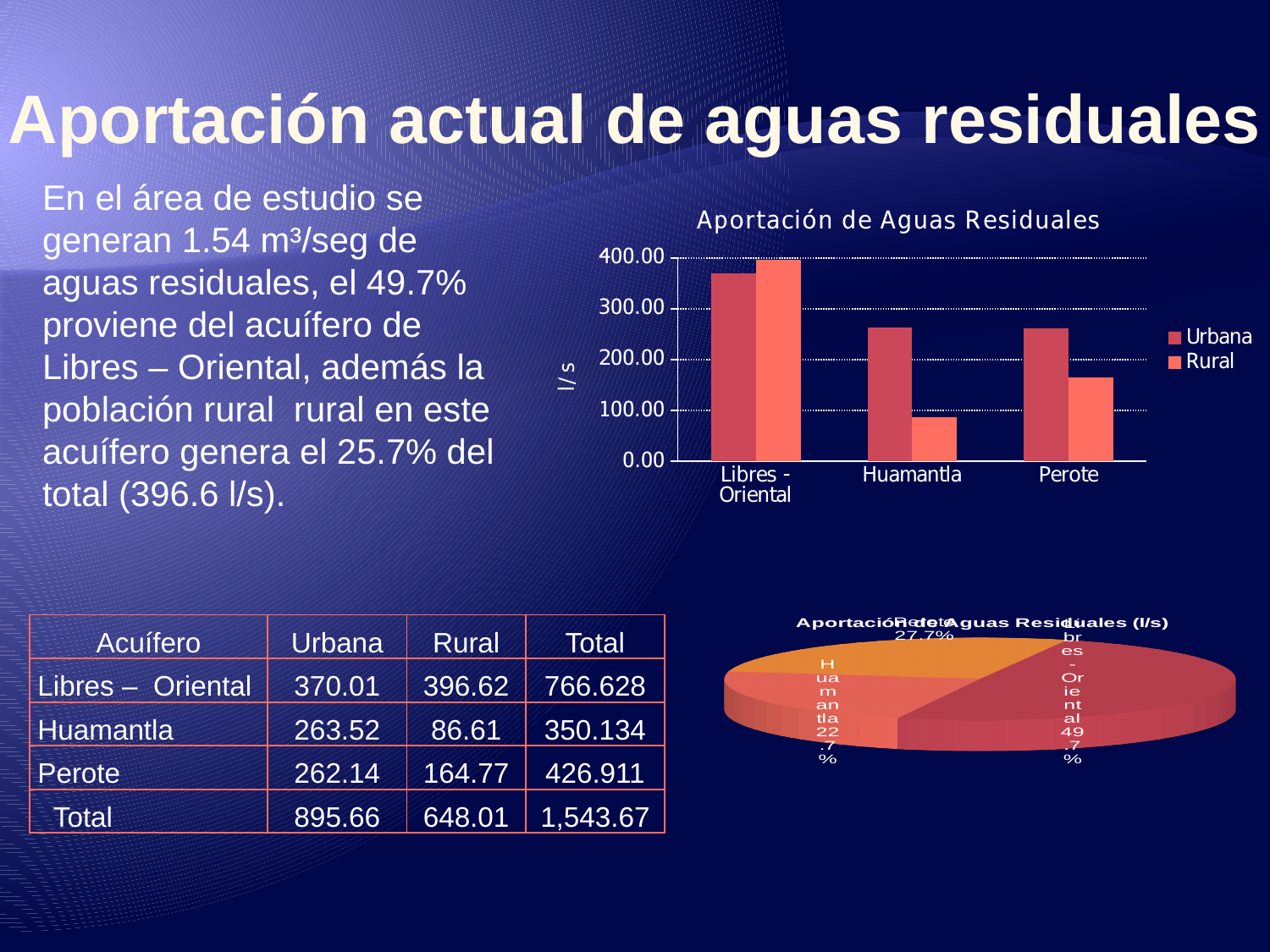

# Aportación actual de aguas residuales
En el área de estudio se generan 1.54 m³/seg de aguas residuales, el 49.7% proviene del acuífero de Libres – Oriental, además la población rural  rural en este acuífero genera el 25.7% del total (396.6 l/s).

### Chart: Aportación de Aguas Residuales

| Category | Urbana | Rural |
|---|---|---|
| Libres - Oriental | 370.0072156883196 | 396.62086204333286 |
| Huamantla | 263.51967822115466 | 86.61478920580966 |
| Perote | 262.1371258972007 | 164.7733805980218 |

[unsupported chart]

| Acuífero | Urbana | Rural | Total |
| --- | --- | --- | --- |
| Libres – Oriental | 370.01 | 396.62 | 766.628 |
| Huamantla | 263.52 | 86.61 | 350.134 |
| Perote | 262.14 | 164.77 | 426.911 |
| Total | 895.66 | 648.01 | 1,543.67 |